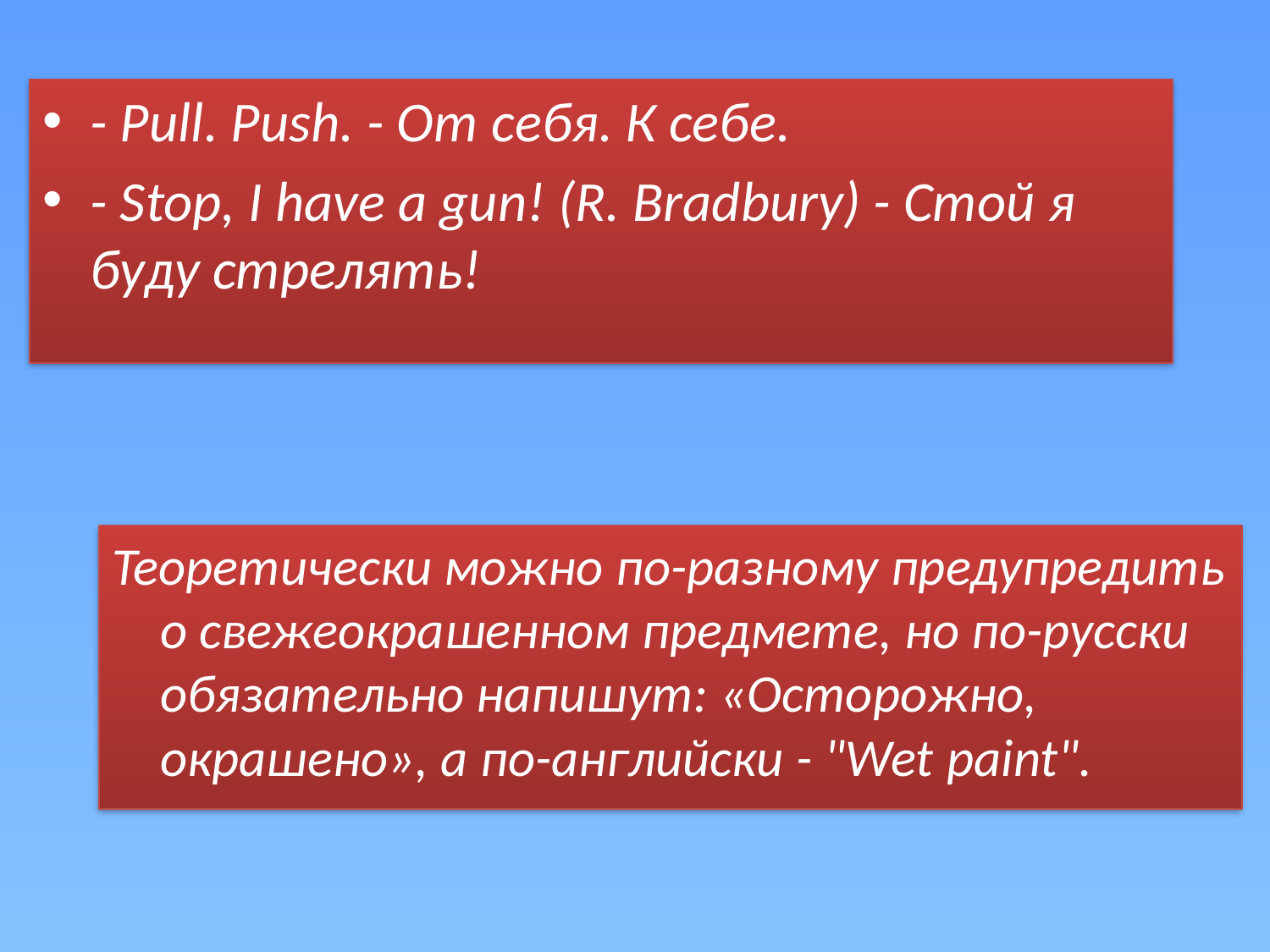

- Pull. Push. - От себя. К себе.
- Stop, I have a gun! (R. Bradbury) - Стой я буду стрелять!

Теоретически можно по-разному предупредить о свежеокрашенном предмете, но по-русски обязательно напишут: «Осторожно, окрашено», а по-английски - "Wet paint".